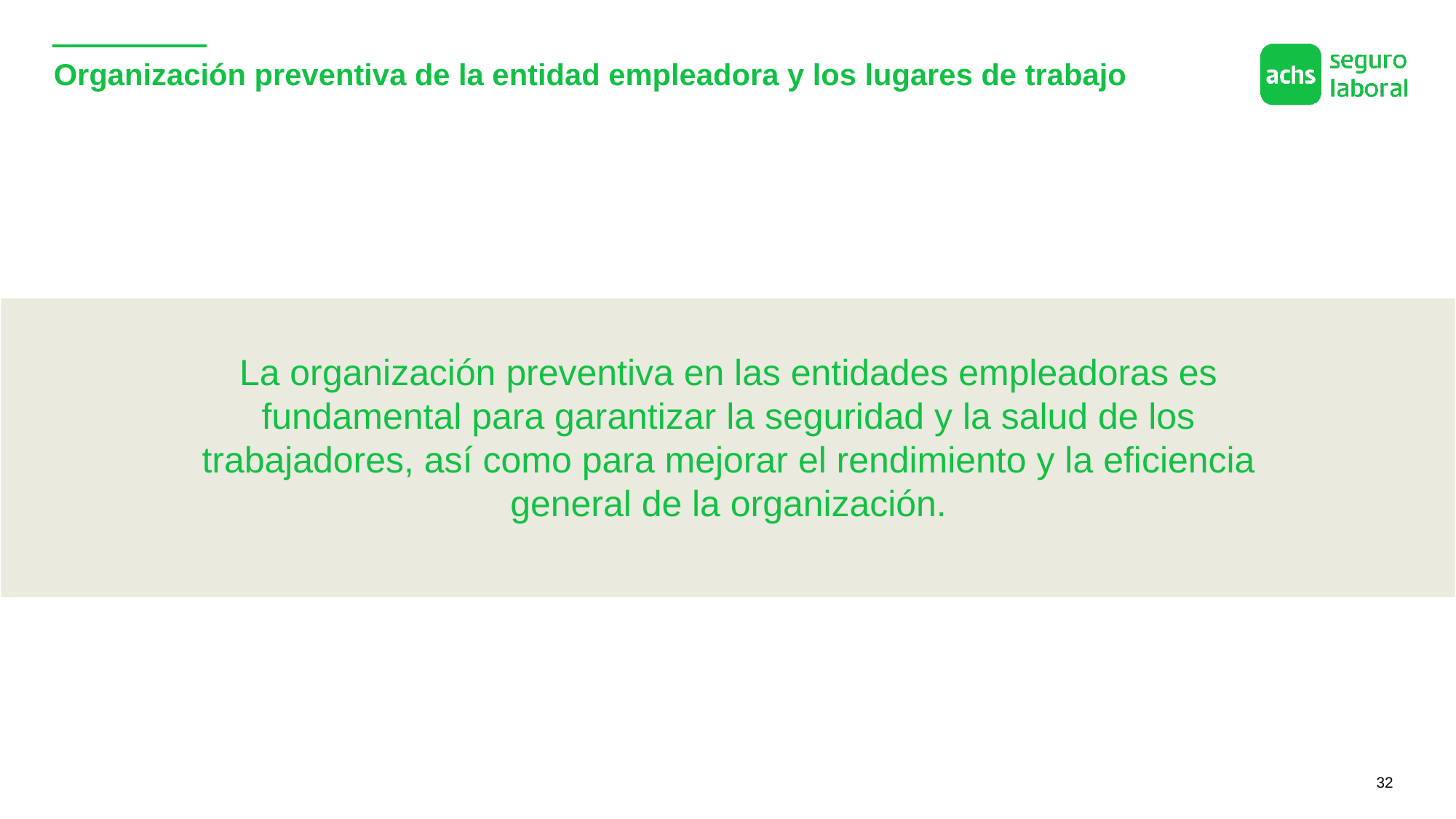

# Organización preventiva de la entidad empleadora y los lugares de trabajo

La organización preventiva en las entidades empleadoras es fundamental para garantizar la seguridad y la salud de los trabajadores, así como para mejorar el rendimiento y la eficiencia general de la organización.
32